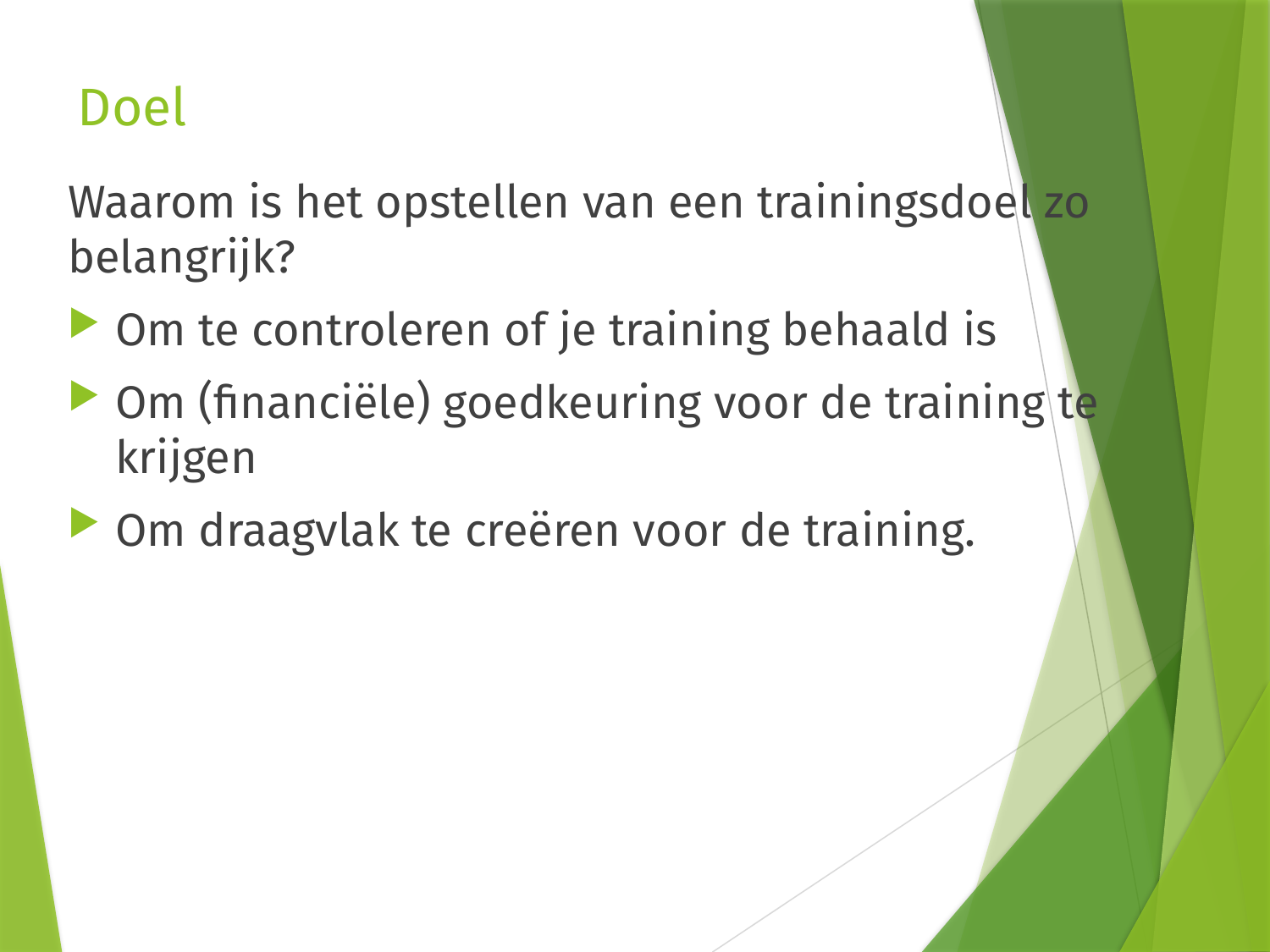

# Doel
Waarom is het opstellen van een trainingsdoel zo belangrijk?
Om te controleren of je training behaald is
Om (financiële) goedkeuring voor de training te krijgen
Om draagvlak te creëren voor de training.